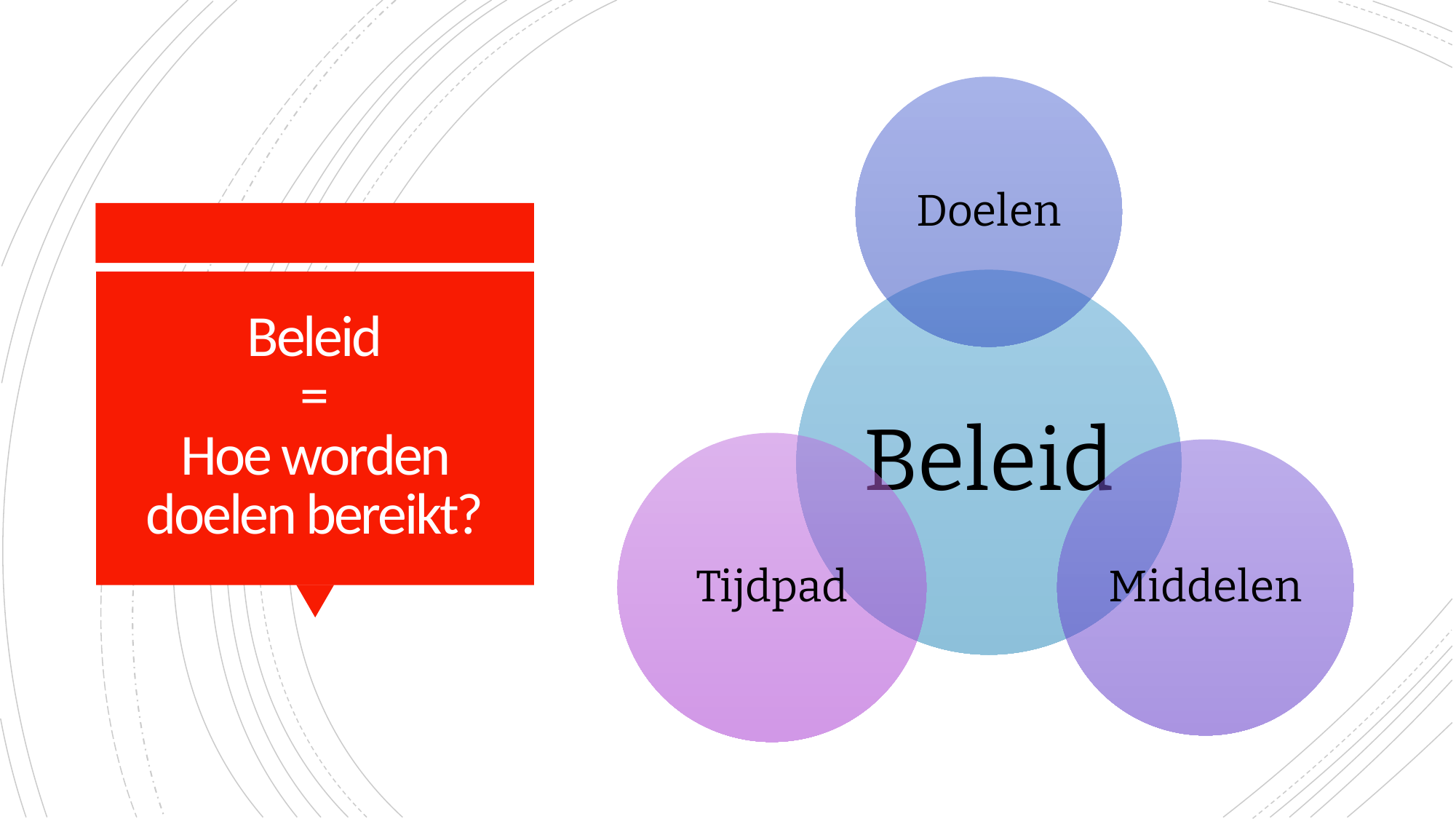

Beleid
Doelen
Middelen
Tijdpad
# Beleid = Hoe worden doelen bereikt?